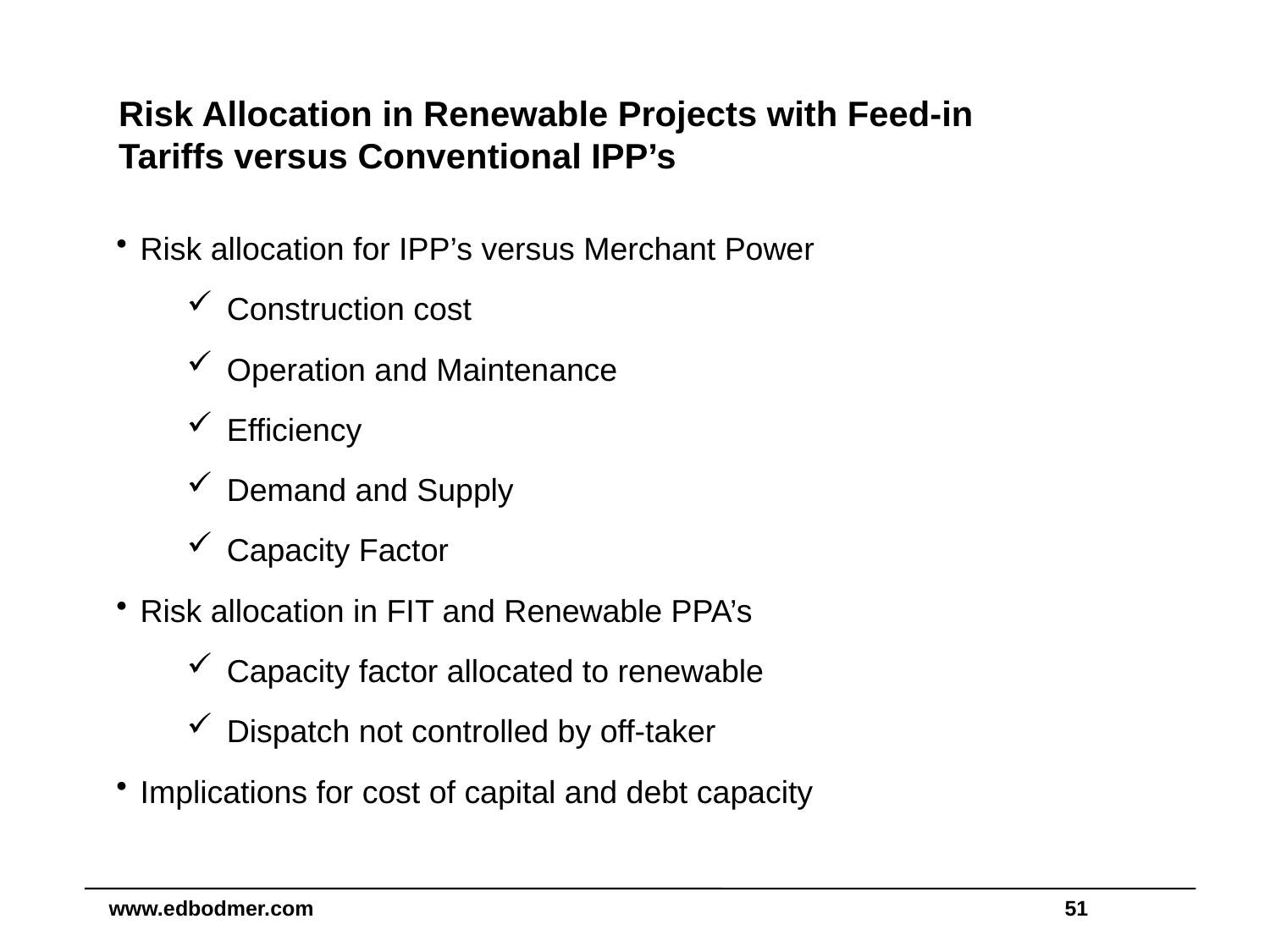

# Risk Allocation in Renewable Projects with Feed-in Tariffs versus Conventional IPP’s
Risk allocation for IPP’s versus Merchant Power
Construction cost
Operation and Maintenance
Efficiency
Demand and Supply
Capacity Factor
Risk allocation in FIT and Renewable PPA’s
Capacity factor allocated to renewable
Dispatch not controlled by off-taker
Implications for cost of capital and debt capacity